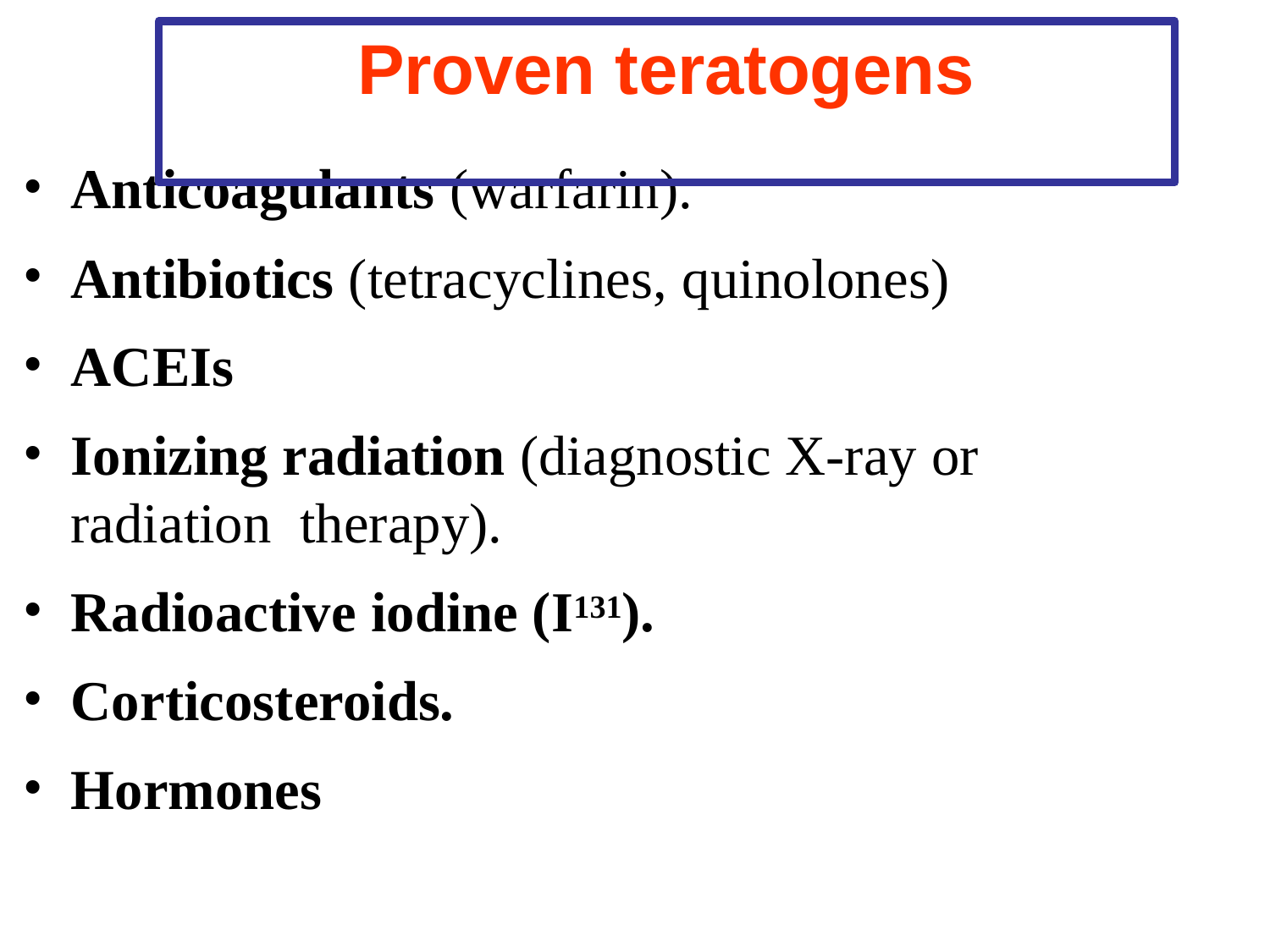

# Proven teratogens
Anticoagulants (warfarin).
Antibiotics (tetracyclines, quinolones)
ACEIs
Ionizing radiation (diagnostic X-ray or radiation  therapy).
Radioactive iodine (I131).
Corticosteroids.
Hormones